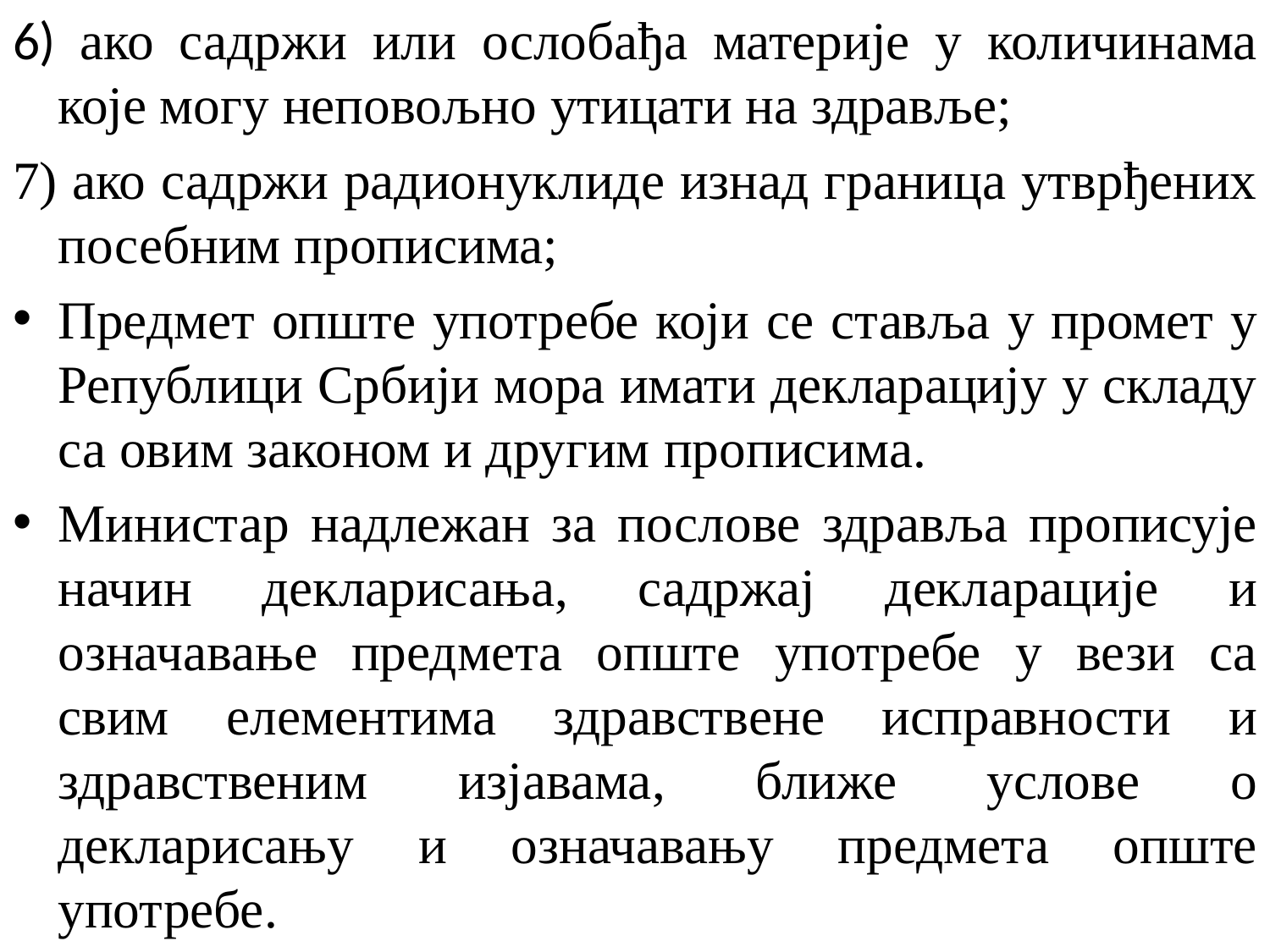

6) ако садржи или ослобађа материје у количинама које могу неповољно утицати на здравље;
7) ако садржи радионуклиде изнад граница утврђених посебним прописима;
Предмет опште употребе који се ставља у промет у Републици Србији мора имати декларацију у складу са овим законом и другим прописима.
Министар надлежан за послове здравља прописује начин декларисања, садржај декларације и означавање предмета опште употребе у вези са свим елементима здравствене исправности и здравственим изјавама, ближе услове о декларисању и означавању предмета опште употребе.